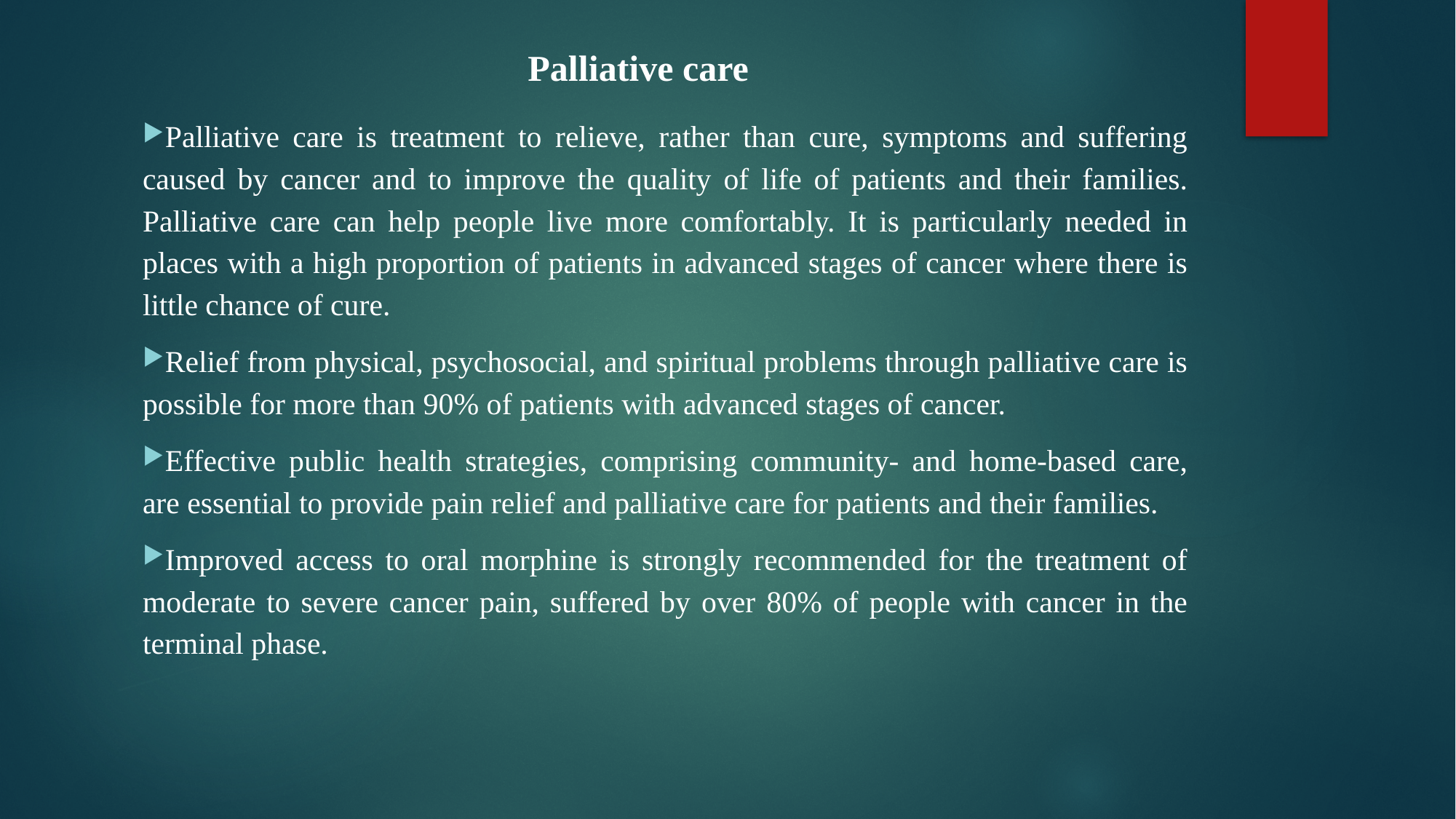

# Palliative care
Palliative care is treatment to relieve, rather than cure, symptoms and suffering caused by cancer and to improve the quality of life of patients and their families. Palliative care can help people live more comfortably. It is particularly needed in places with a high proportion of patients in advanced stages of cancer where there is little chance of cure.
Relief from physical, psychosocial, and spiritual problems through palliative care is possible for more than 90% of patients with advanced stages of cancer.
Effective public health strategies, comprising community- and home-based care, are essential to provide pain relief and palliative care for patients and their families.
Improved access to oral morphine is strongly recommended for the treatment of moderate to severe cancer pain, suffered by over 80% of people with cancer in the terminal phase.